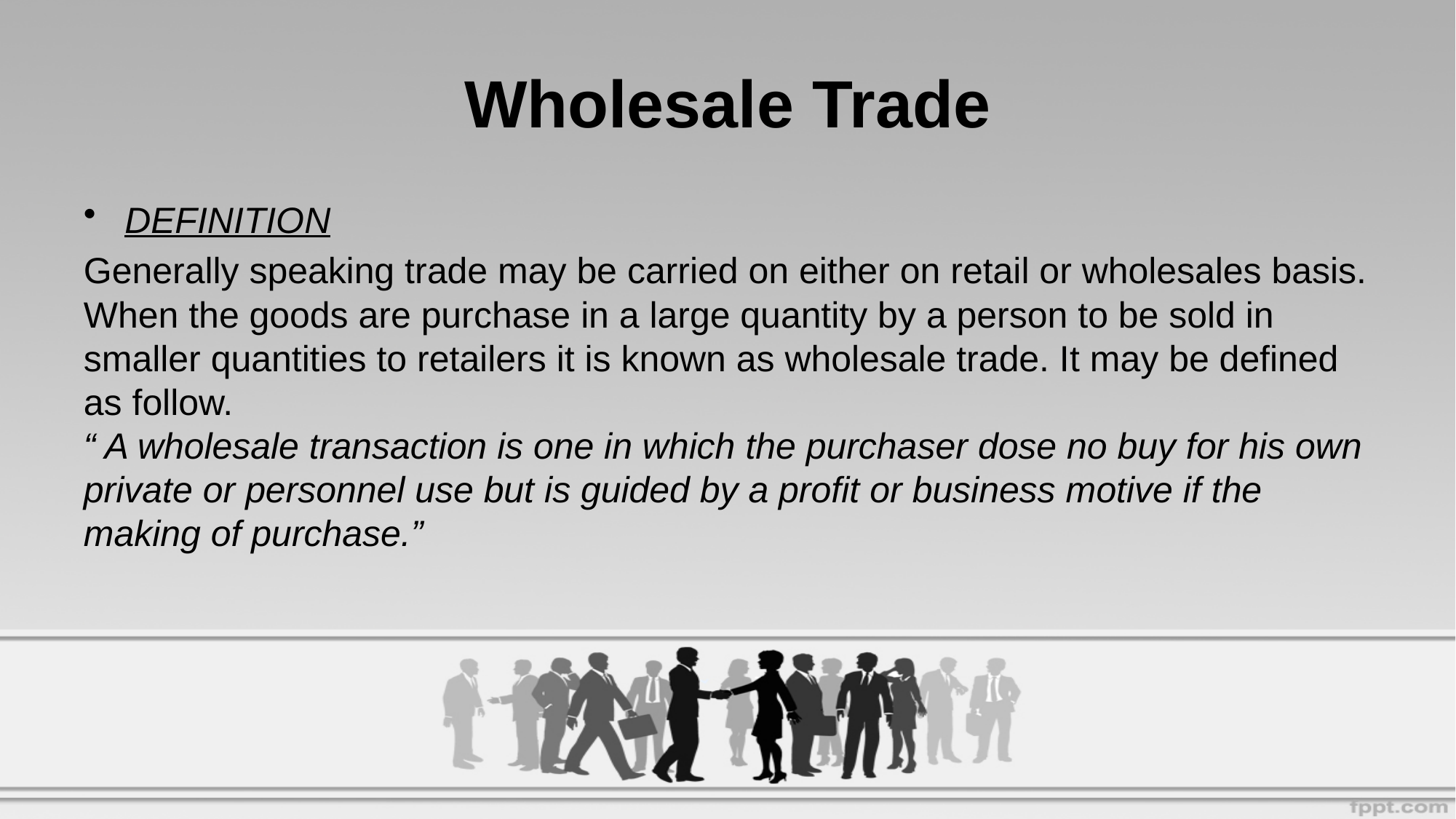

# Wholesale Trade
DEFINITION
Generally speaking trade may be carried on either on retail or wholesales basis. When the goods are purchase in a large quantity by a person to be sold in smaller quantities to retailers it is known as wholesale trade. It may be defined as follow.
“ A wholesale transaction is one in which the purchaser dose no buy for his own private or personnel use but is guided by a profit or business motive if the making of purchase.”